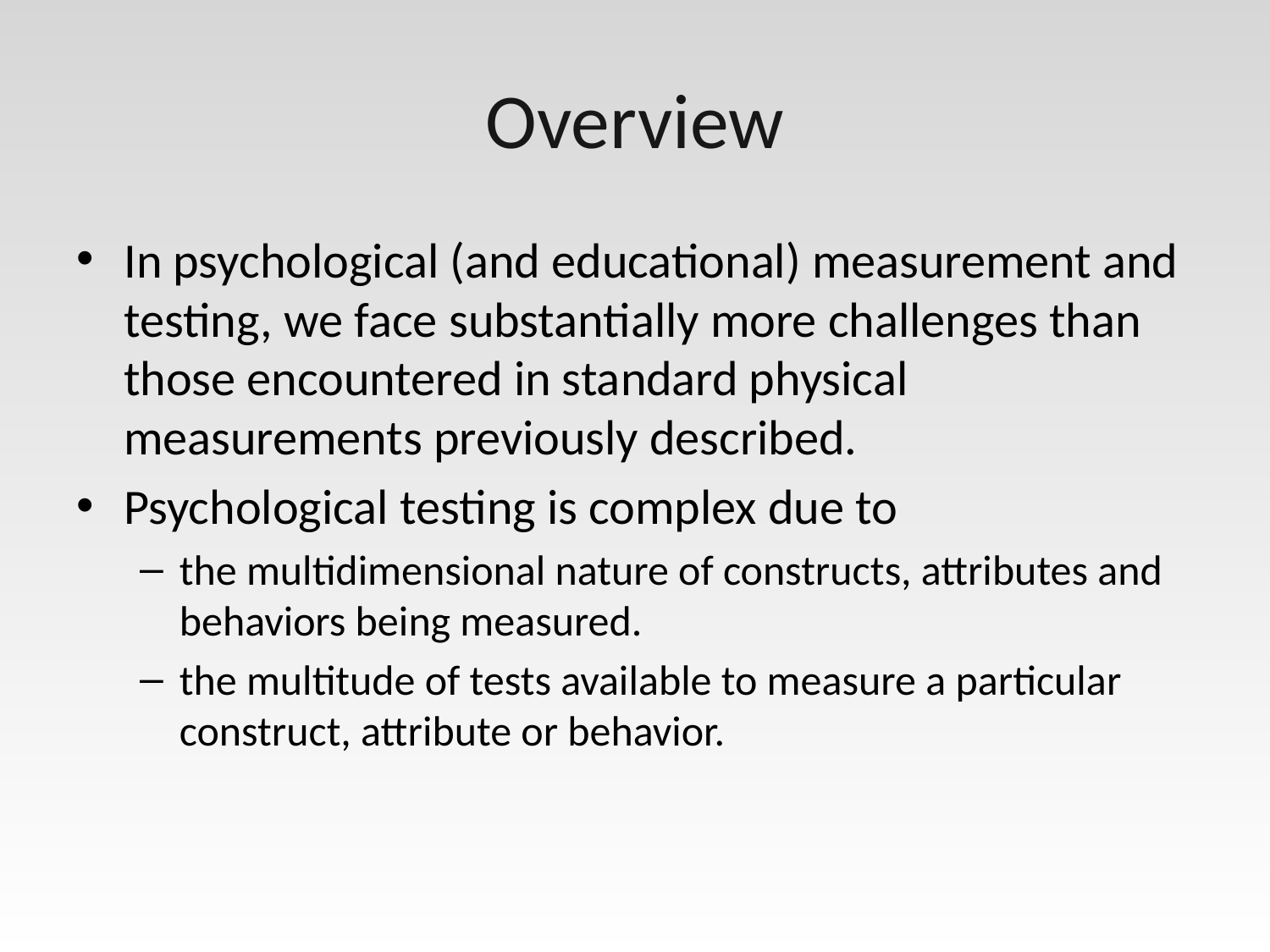

# Overview
In psychological (and educational) measurement and testing, we face substantially more challenges than those encountered in standard physical measurements previously described.
Psychological testing is complex due to
the multidimensional nature of constructs, attributes and behaviors being measured.
the multitude of tests available to measure a particular construct, attribute or behavior.